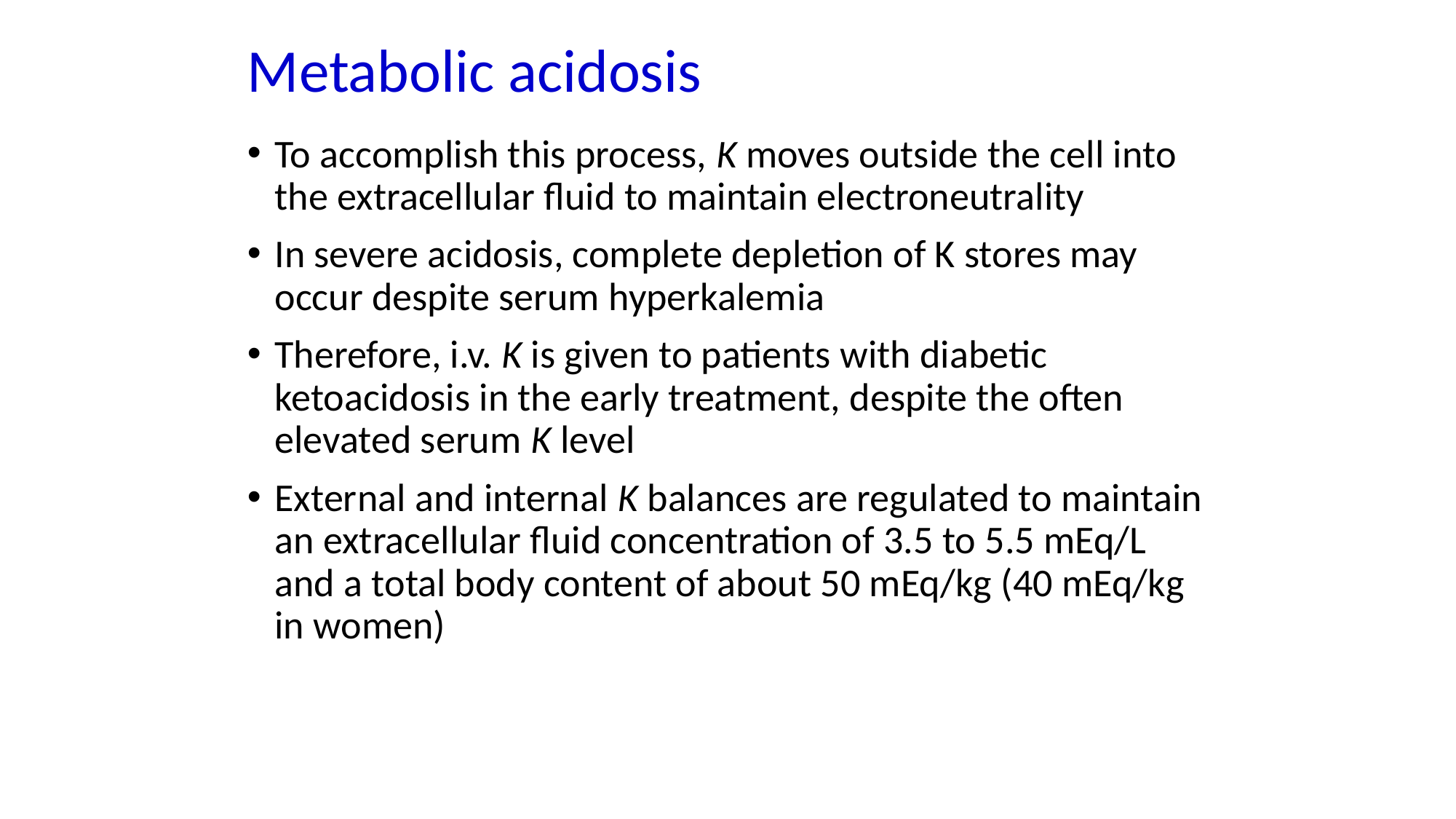

# Metabolic acidosis
To accomplish this process, K moves outside the cell into the extracellular fluid to maintain electroneutrality
In severe acidosis, complete depletion of K stores may occur despite serum hyperkalemia
Therefore, i.v. K is given to patients with diabetic ketoacidosis in the early treatment, despite the often elevated serum K level
External and internal K balances are regulated to maintain an extracellular fluid concentration of 3.5 to 5.5 mEq/L and a total body content of about 50 mEq/kg (40 mEq/kg in women)